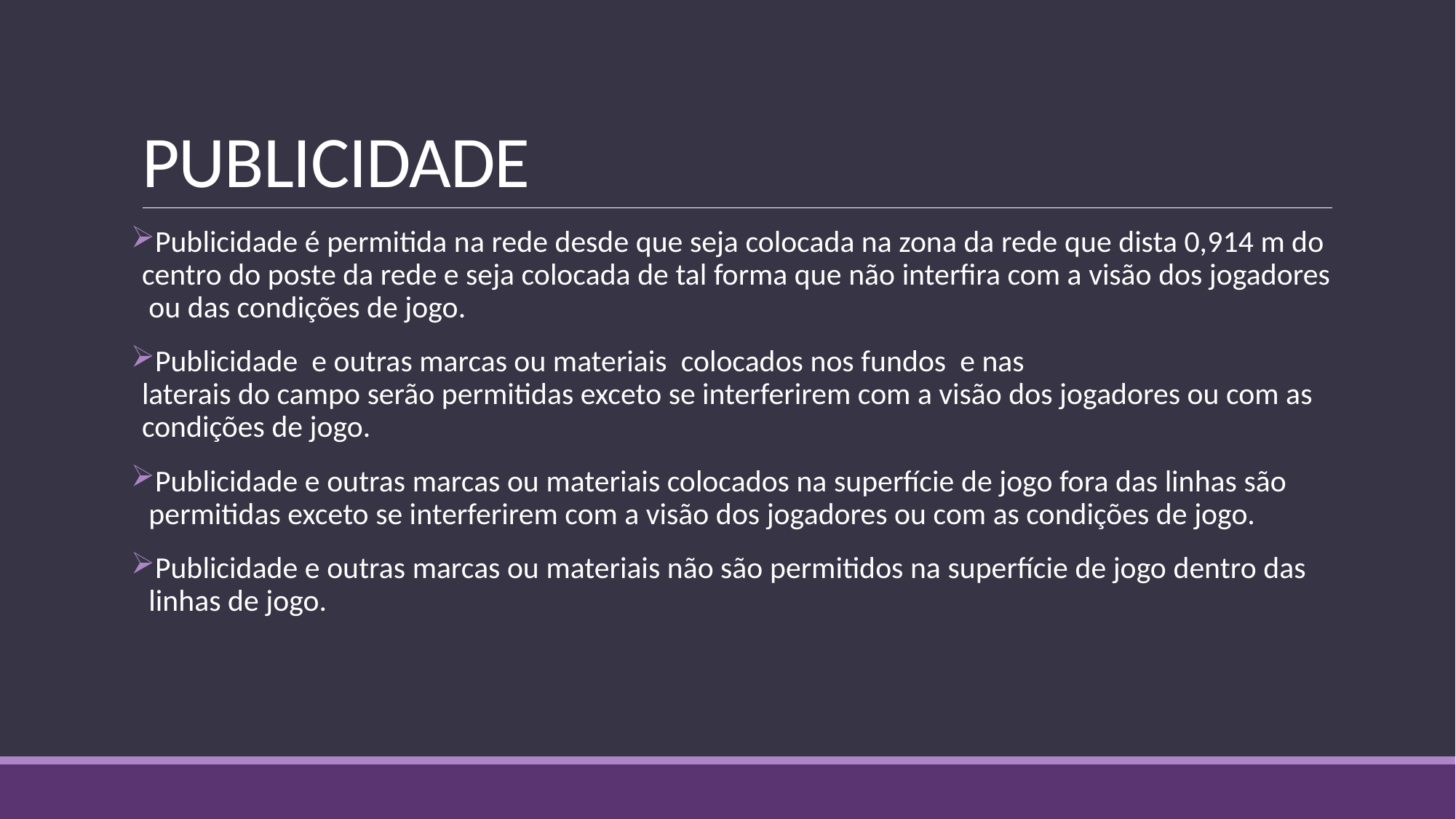

# PUBLICIDADE
Publicidade é permitida na rede desde que seja colocada na zona da rede que dista 0,914 m do centro do poste da rede e seja colocada de tal forma que não interfira com a visão dos jogadores ou das condições de jogo.
Publicidade  e outras marcas ou materiais  colocados nos fundos  e nas  laterais do campo serão permitidas exceto se interferirem com a visão dos jogadores ou com as condições de jogo.
Publicidade e outras marcas ou materiais colocados na superfície de jogo fora das linhas são     permitidas exceto se interferirem com a visão dos jogadores ou com as condições de jogo.
Publicidade e outras marcas ou materiais não são permitidos na superfície de jogo dentro das   linhas de jogo.